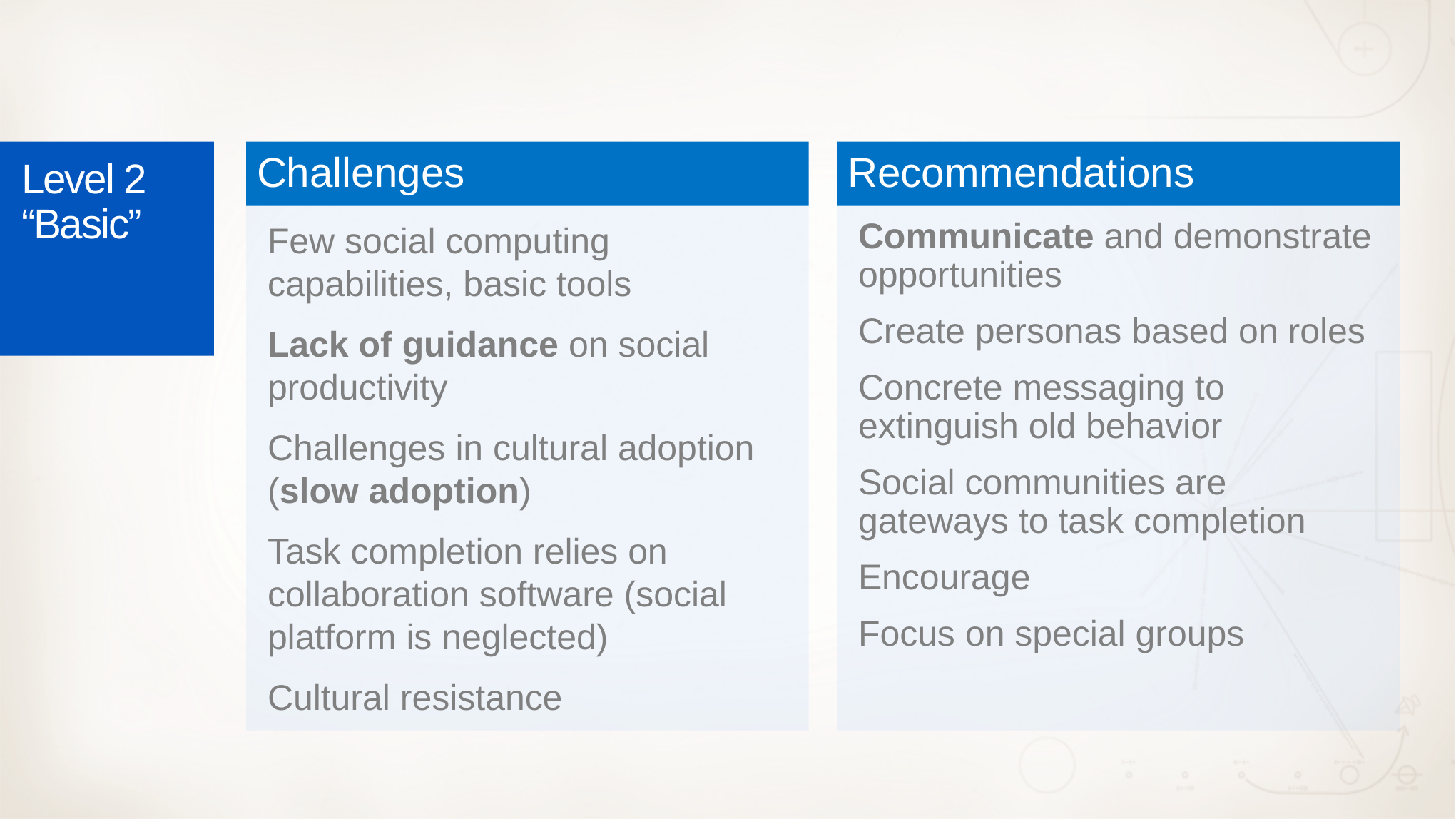

Level 2 “Basic”
Challenges
Few social computing capabilities, basic tools
Lack of guidance on social productivity
Challenges in cultural adoption (slow adoption)
Task completion relies on collaboration software (social platform is neglected)
Cultural resistance
Recommendations
Communicate and demonstrate opportunities
Create personas based on roles
Concrete messaging to extinguish old behavior
Social communities are gateways to task completion
Encourage
Focus on special groups